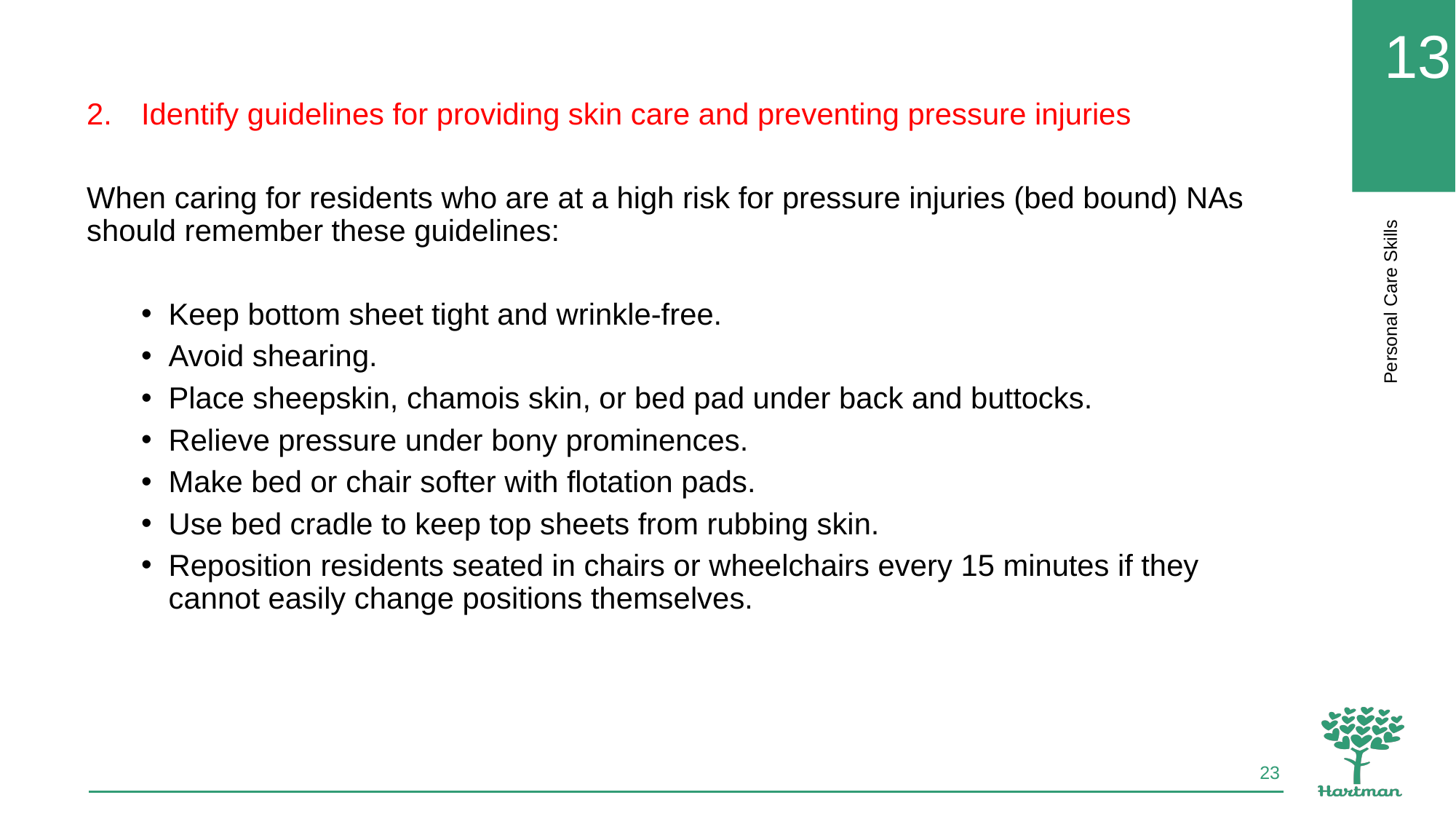

Identify guidelines for providing skin care and preventing pressure injuries

When caring for residents who are at a high risk for pressure injuries (bed bound) NAs should remember these guidelines:

Keep bottom sheet tight and wrinkle-free.
Avoid shearing.
Place sheepskin, chamois skin, or bed pad under back and buttocks.
Relieve pressure under bony prominences.
Make bed or chair softer with flotation pads.
Use bed cradle to keep top sheets from rubbing skin.
Reposition residents seated in chairs or wheelchairs every 15 minutes if they cannot easily change positions themselves.

23